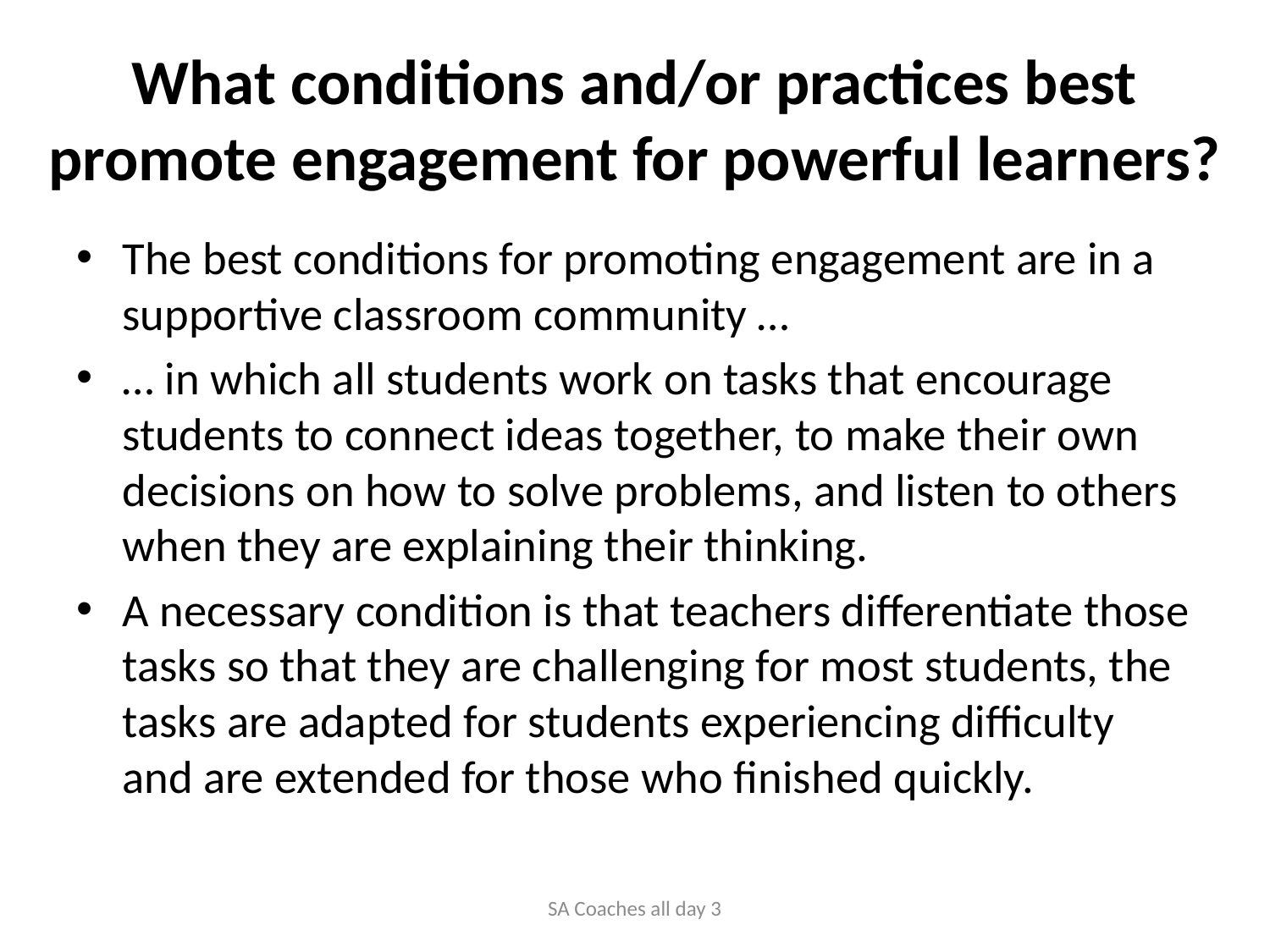

# What conditions and/or practices best promote engagement for powerful learners?
The best conditions for promoting engagement are in a supportive classroom community …
… in which all students work on tasks that encourage students to connect ideas together, to make their own decisions on how to solve problems, and listen to others when they are explaining their thinking.
A necessary condition is that teachers differentiate those tasks so that they are challenging for most students, the tasks are adapted for students experiencing difficulty and are extended for those who finished quickly.
SA Coaches all day 3